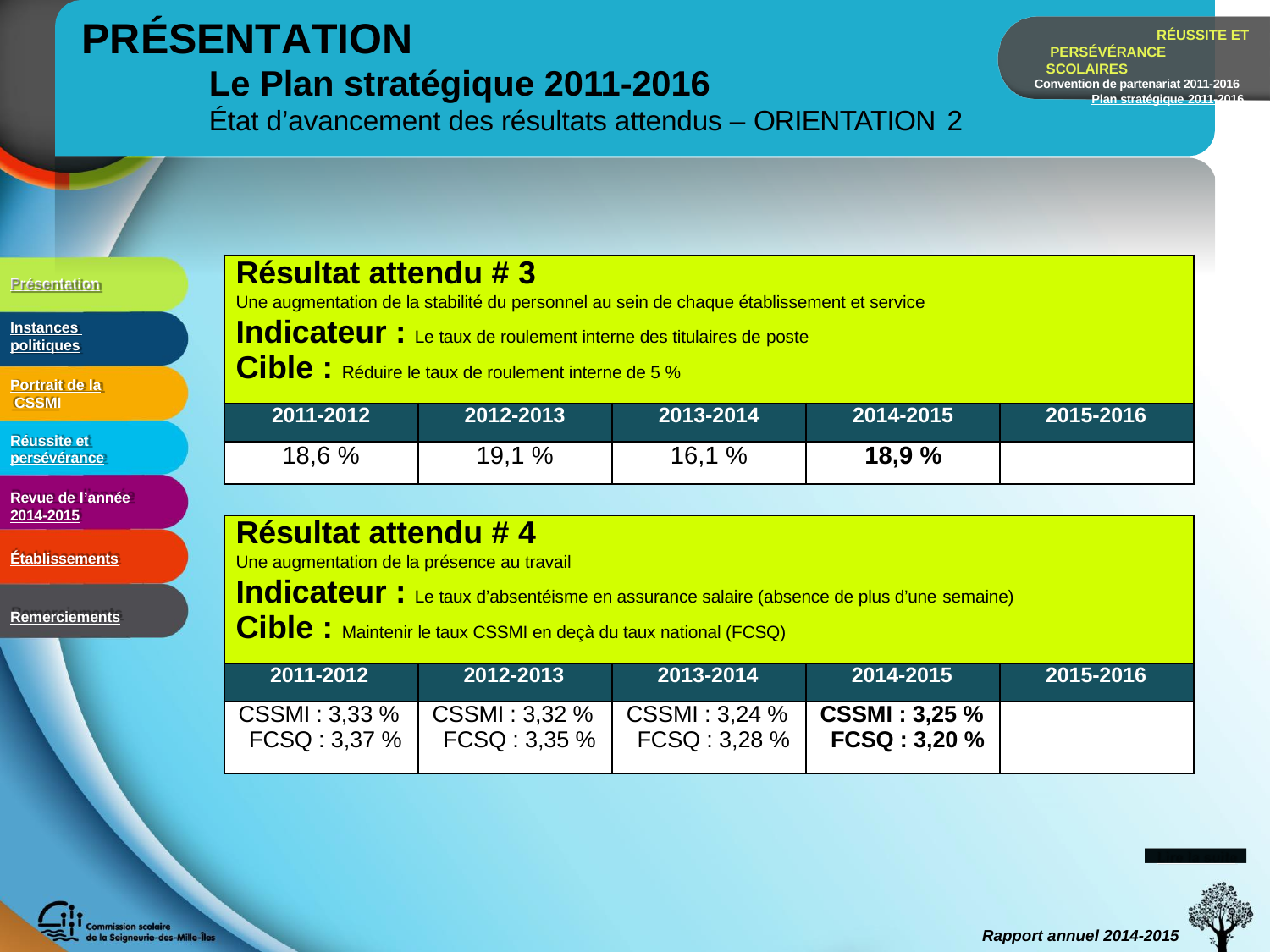

# PRÉSENTATION

RÉUSSITE ET  PERSÉVÉRANCE SCOLAIRES
Convention de partenariat 2011-2016  Plan stratégique 2011-2016
Le Plan stratégique 2011-2016
État d’avancement des résultats attendus – ORIENTATION 2

| Résultat attendu # 3 Une augmentation de la stabilité du personnel au sein de chaque établissement et service Indicateur : Le taux de roulement interne des titulaires de poste Cible : Réduire le taux de roulement interne de 5 % |  |  |  |  |
| --- | --- | --- | --- | --- |
| 2011-2012 | 2012-2013 | 2013-2014 | 2014-2015 | 2015-2016 |
| 18,6 % | 19,1 % | 16,1 % | 18,9 % |  |

Présentation

Instances  politiques

Portrait de la  CSSMI

Réussite et  persévérance

Revue de l’année
2014-2015

Établissements

Remerciements

| Résultat attendu # 4 Une augmentation de la présence au travail Indicateur : Le taux d’absentéisme en assurance salaire (absence de plus d’une semaine) Cible : Maintenir le taux CSSMI en deçà du taux national (FCSQ) |  |  |  |  |
| --- | --- | --- | --- | --- |
| 2011-2012 | 2012-2013 | 2013-2014 | 2014-2015 | 2015-2016 |
| CSSMI : 3,33 % FCSQ : 3,37 % | CSSMI : 3,32 % FCSQ : 3,35 % | CSSMI : 3,24 % FCSQ : 3,28 % | CSSMI : 3,25 % FCSQ : 3,20 % |  |

Lire la suite
Rapport annuel 2014-2015